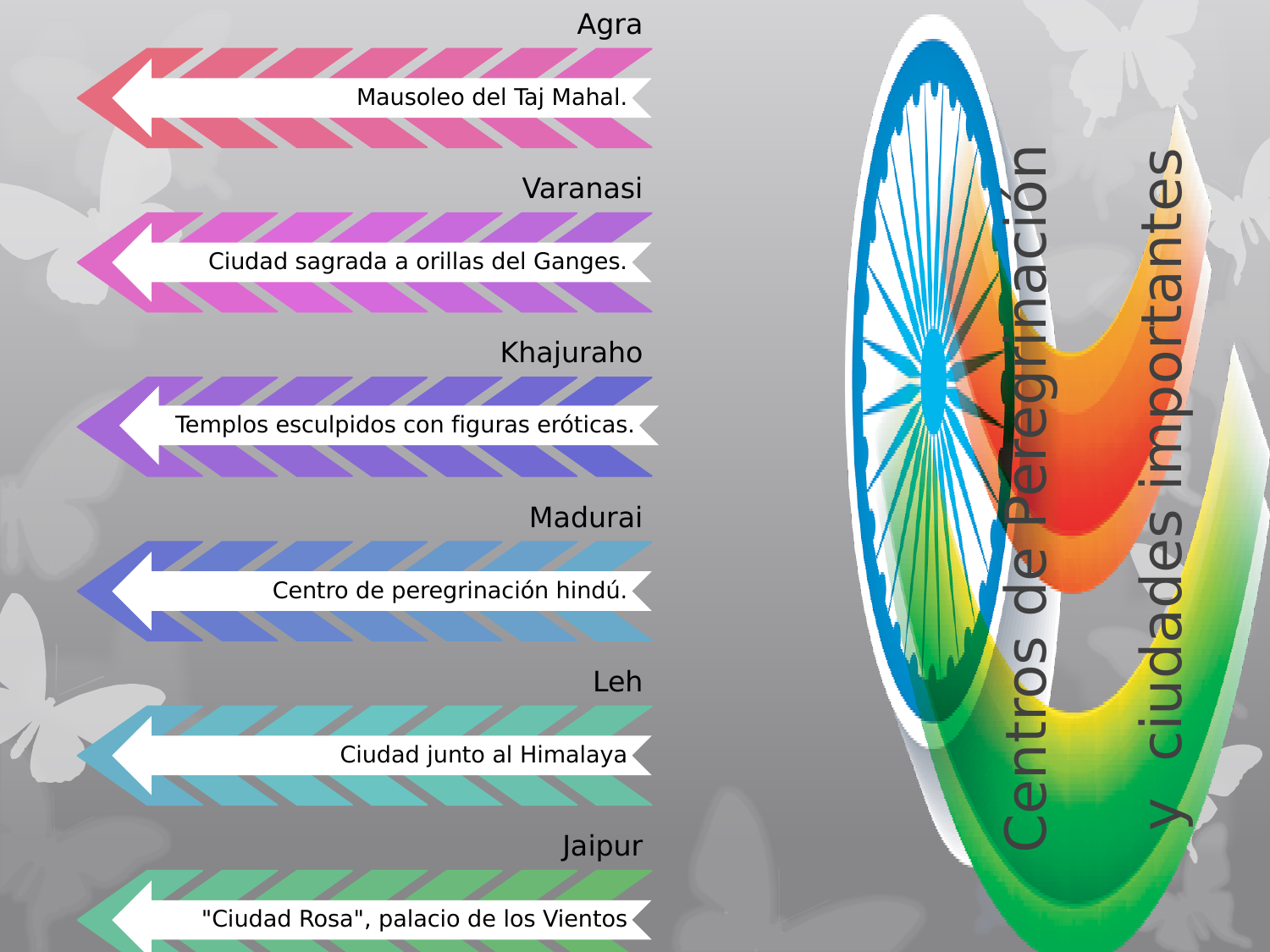

Agra
Mausoleo del Taj Mahal.
Varanasi
Ciudad sagrada a orillas del Ganges.
Khajuraho
Templos esculpidos con figuras eróticas.
Madurai
Centro de peregrinación hindú.
Leh
Ciudad junto al Himalaya
Jaipur
"Ciudad Rosa", palacio de los Vientos
# Centros de Peregrinación y  ciudades importantes